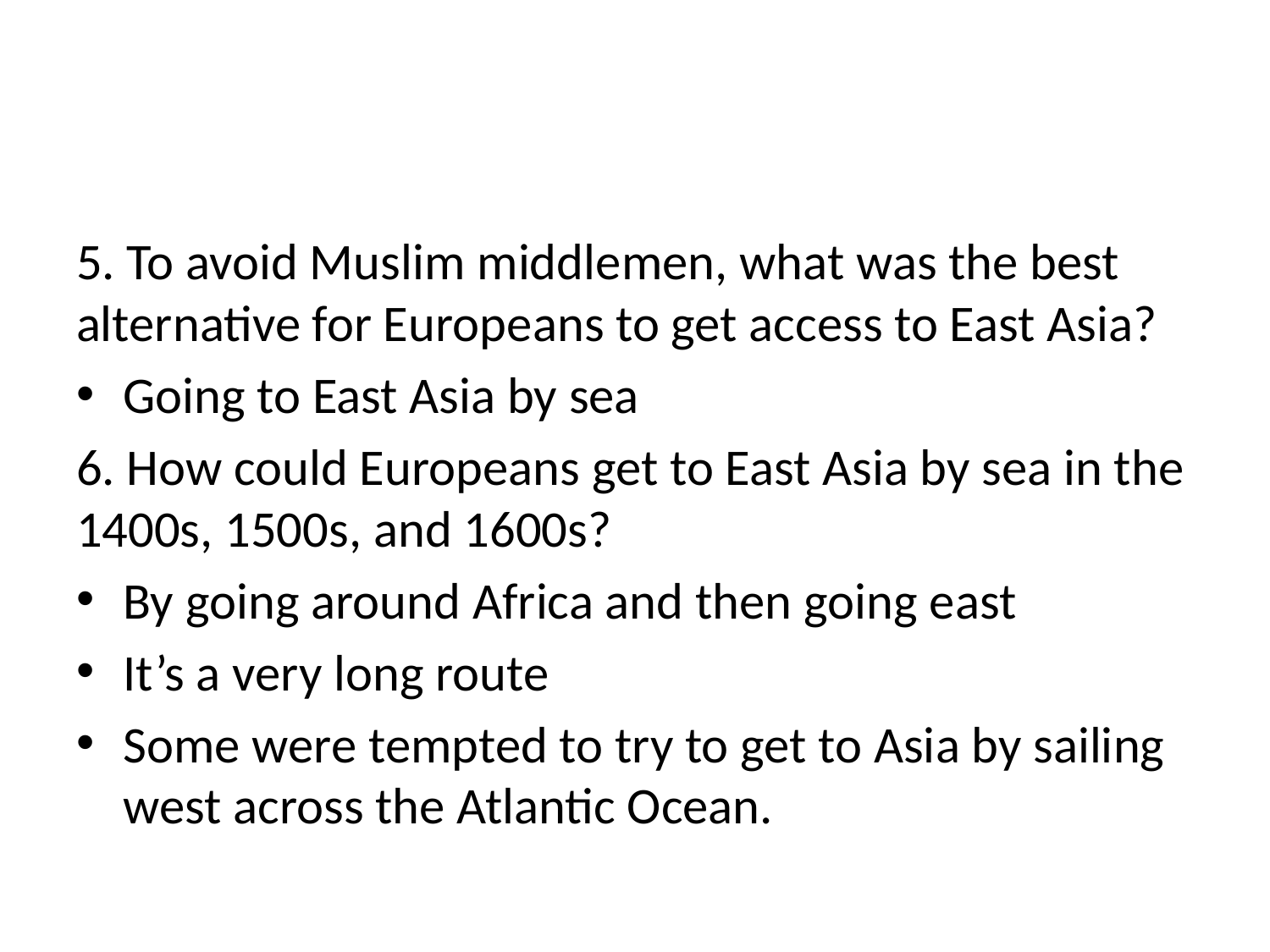

#
5. To avoid Muslim middlemen, what was the best alternative for Europeans to get access to East Asia?
Going to East Asia by sea
6. How could Europeans get to East Asia by sea in the 1400s, 1500s, and 1600s?
By going around Africa and then going east
It’s a very long route
Some were tempted to try to get to Asia by sailing west across the Atlantic Ocean.